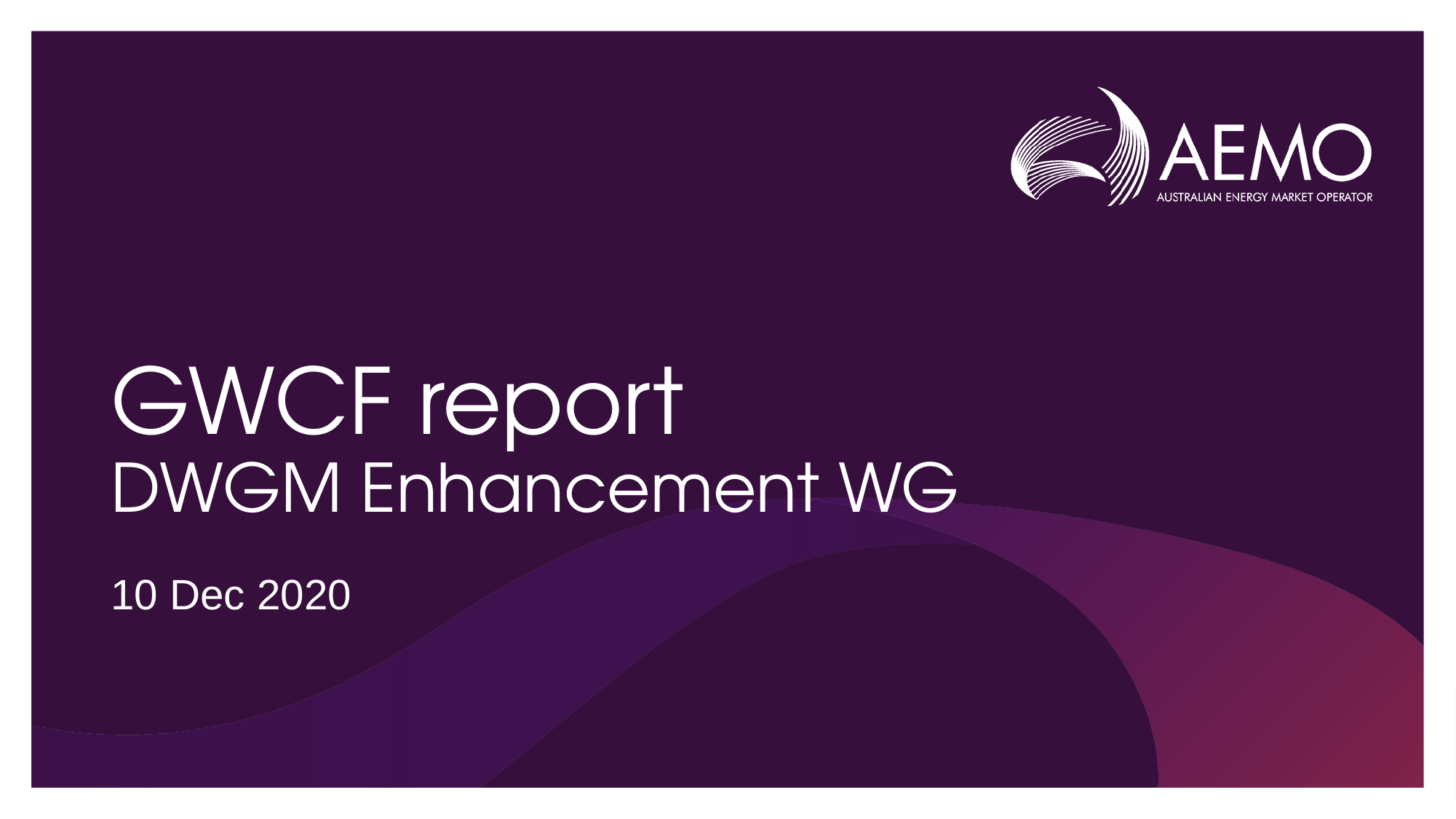

# GWCF report DWGM Enhancement WG
10 Dec 2020